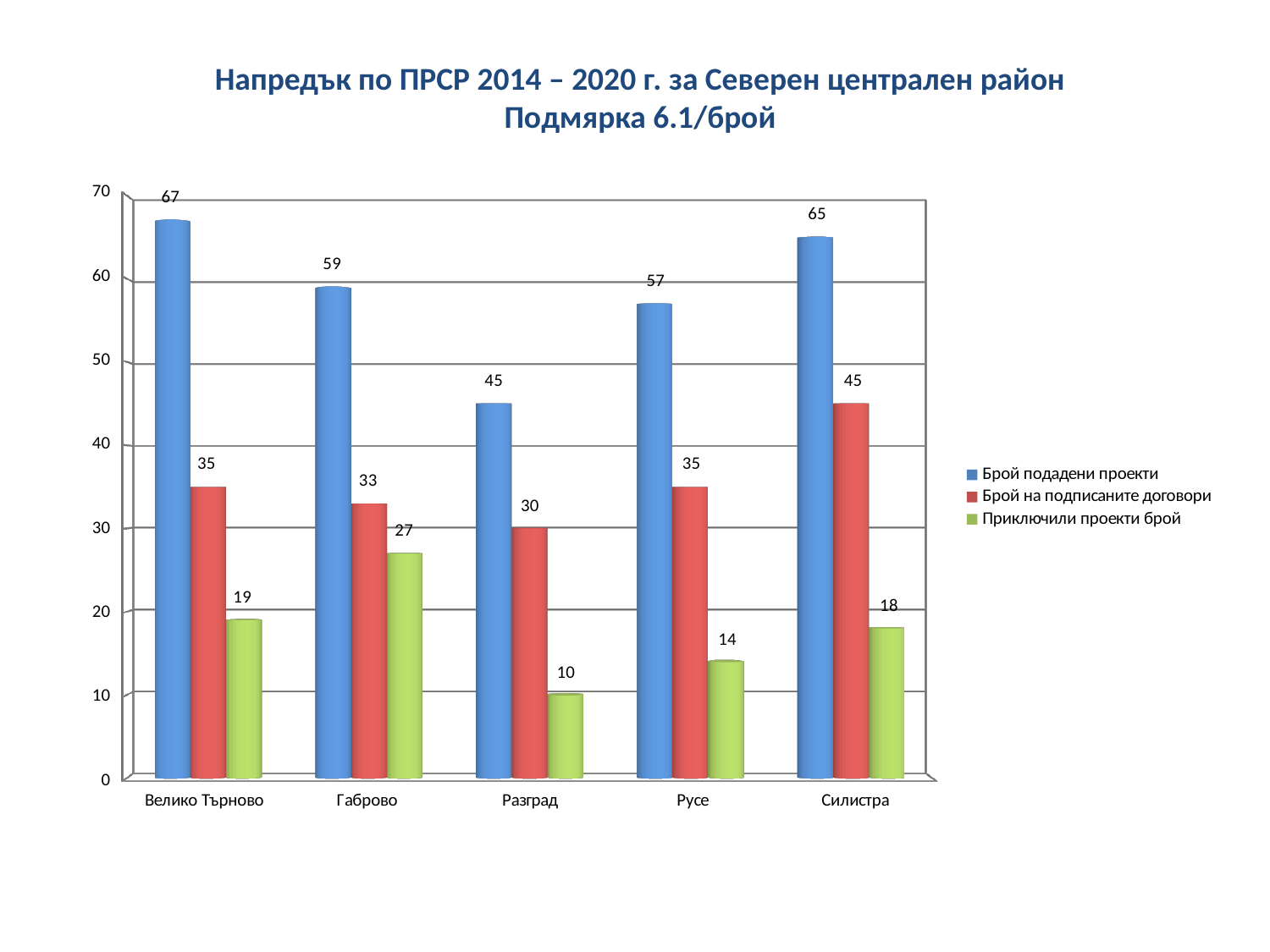

Напредък по ПРСР 2014 – 2020 г. за Северен централен район
Подмярка 6.1/брой

[unsupported chart]